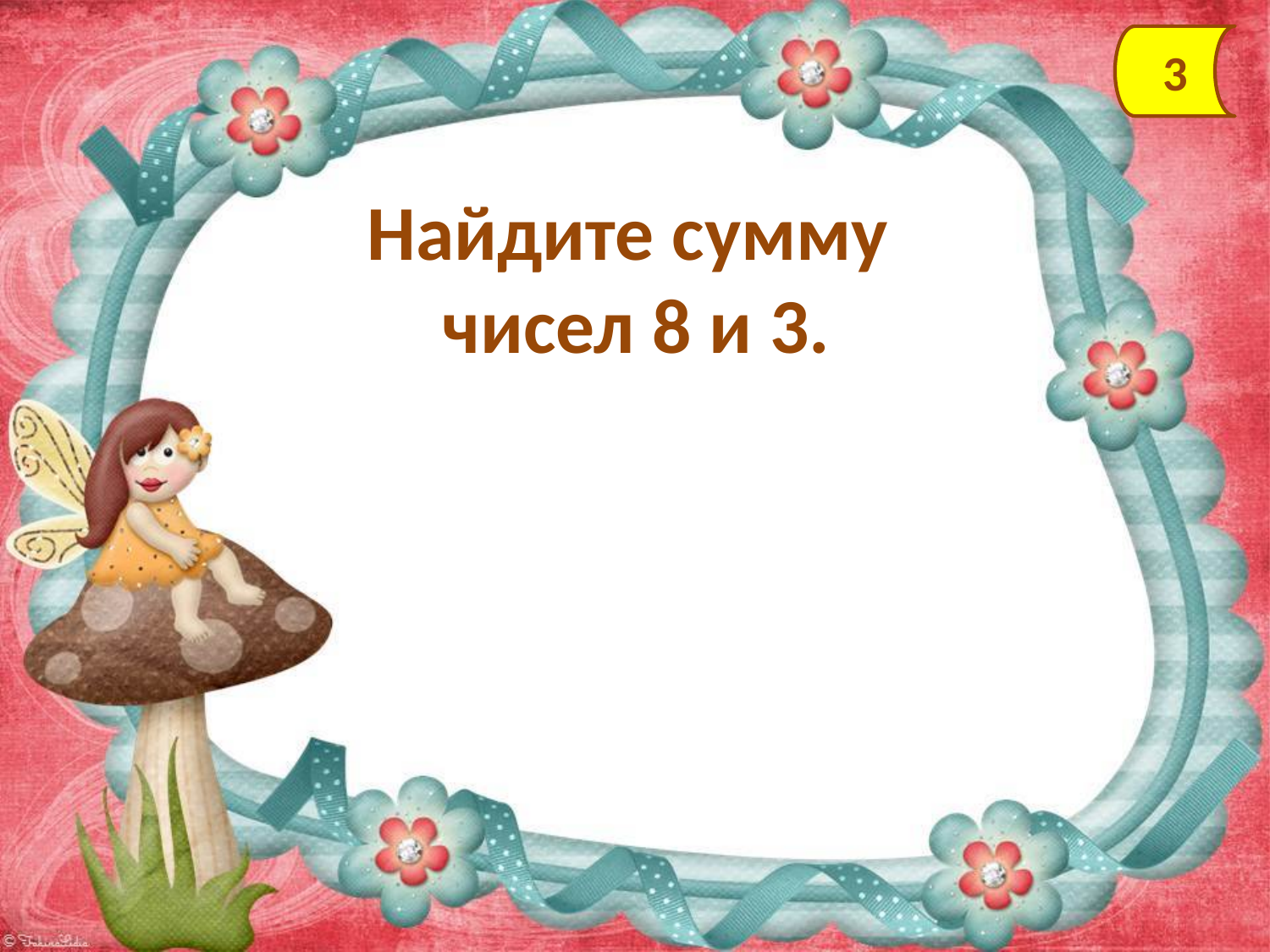

3
Найдите сумму
чисел 8 и 3.